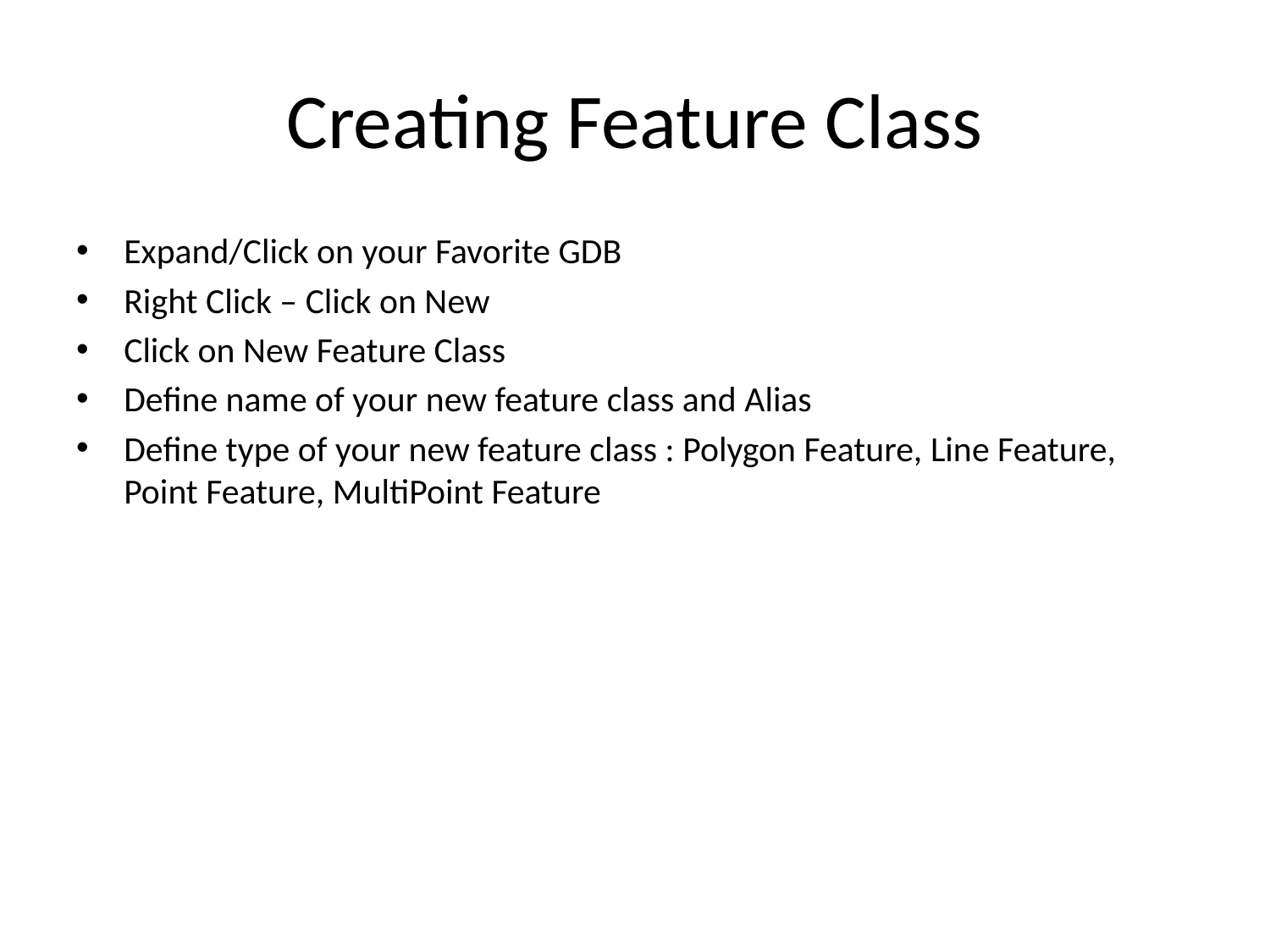

# Creating Feature Class
Expand/Click on your Favorite GDB
Right Click – Click on New
Click on New Feature Class
Define name of your new feature class and Alias
Define type of your new feature class : Polygon Feature, Line Feature, Point Feature, MultiPoint Feature